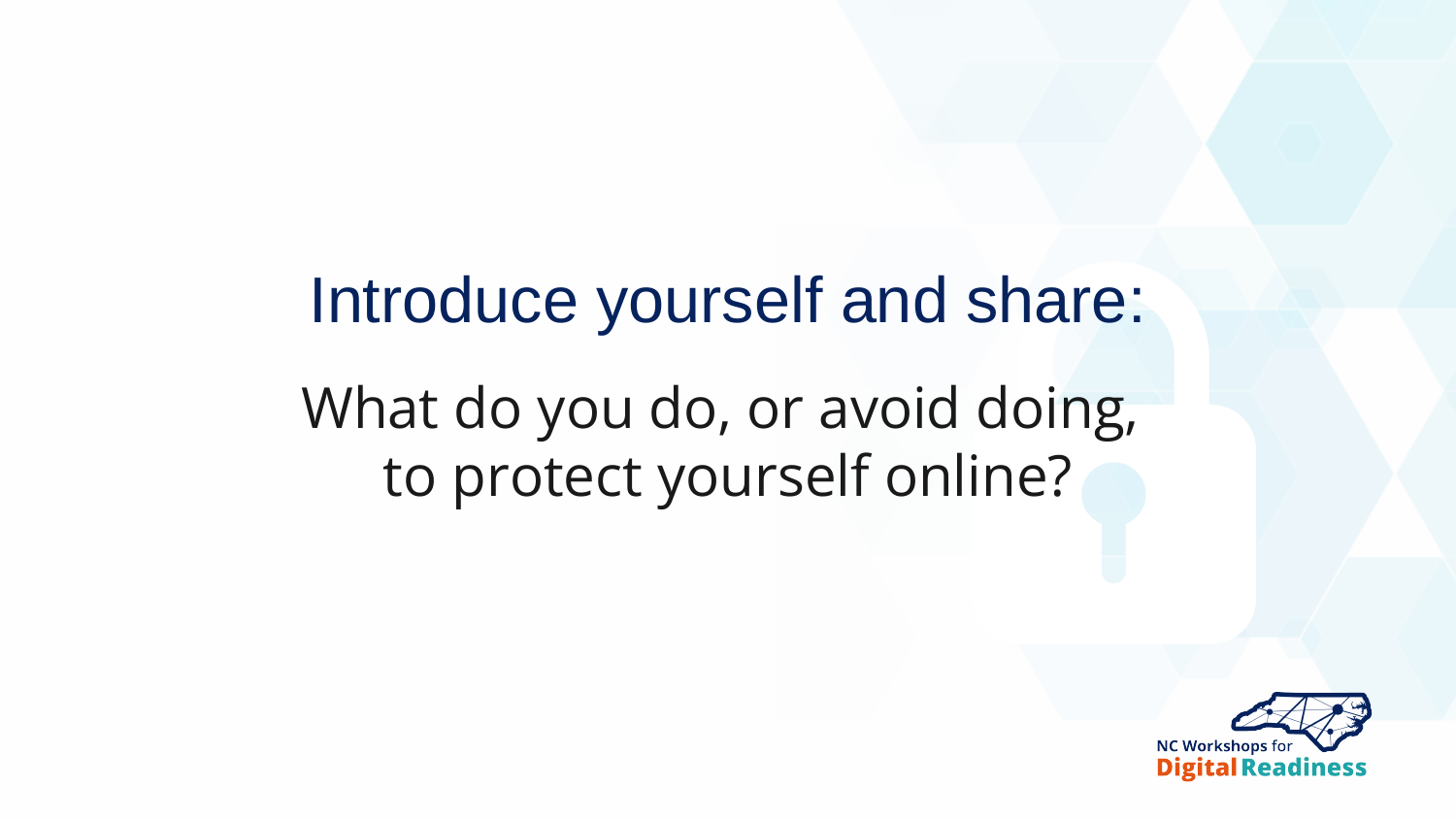

Introduce yourself and share:
What do you do, or avoid doing,
to protect yourself online?